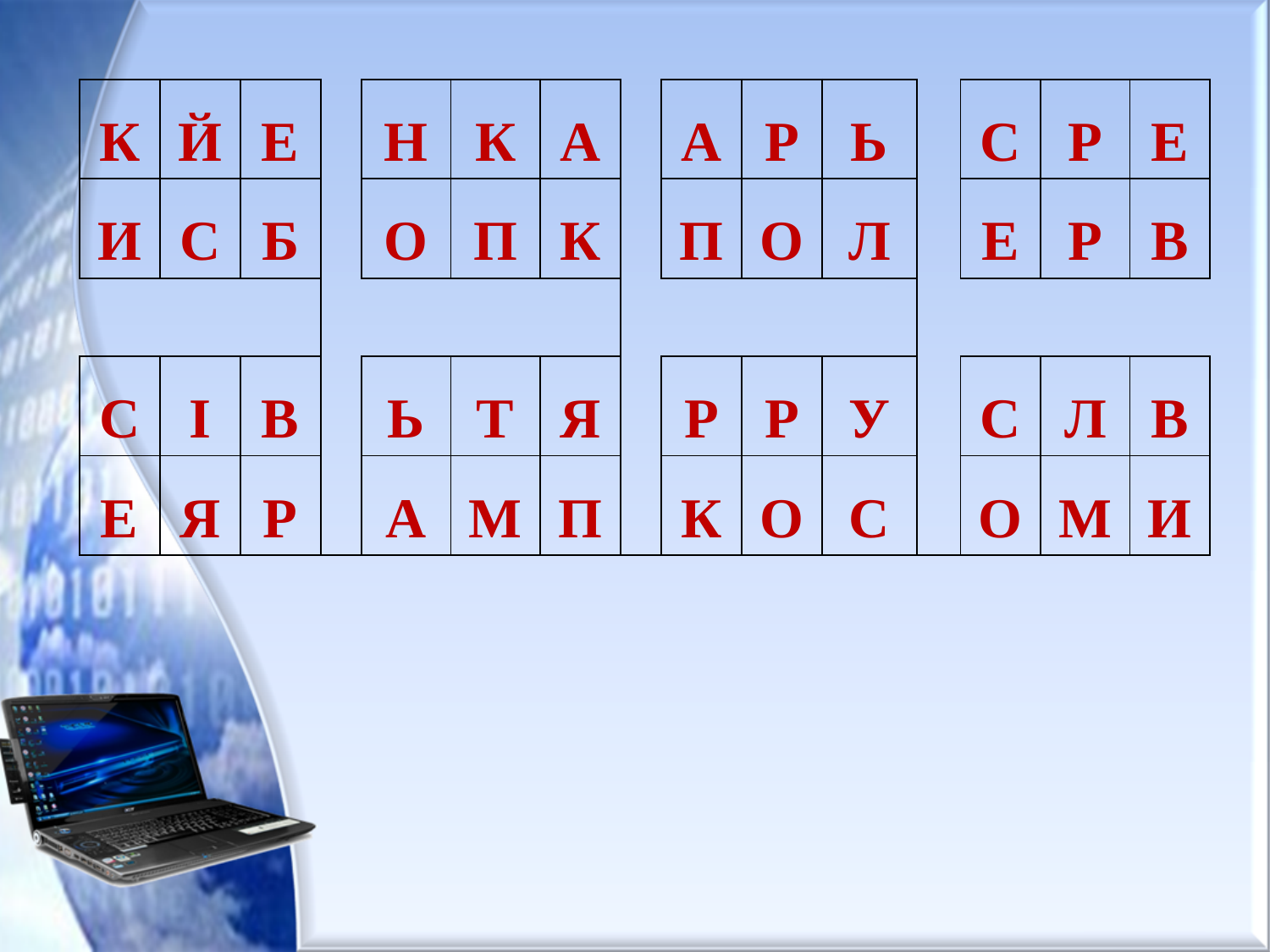

| К | Й | Е |  | Н | К | А |  | А | Р | Ь |  | С | Р | Е |
| --- | --- | --- | --- | --- | --- | --- | --- | --- | --- | --- | --- | --- | --- | --- |
| И | С | Б |  | О | П | К |  | П | О | Л |  | Е | Р | В |
|  |  |  |  |  |  |  |  |  |  |  |  |  |  |  |
| С | І | В |  | Ь | Т | Я |  | Р | Р | У |  | С | Л | В |
| Е | Я | Р |  | А | М | П |  | К | О | С |  | О | М | И |